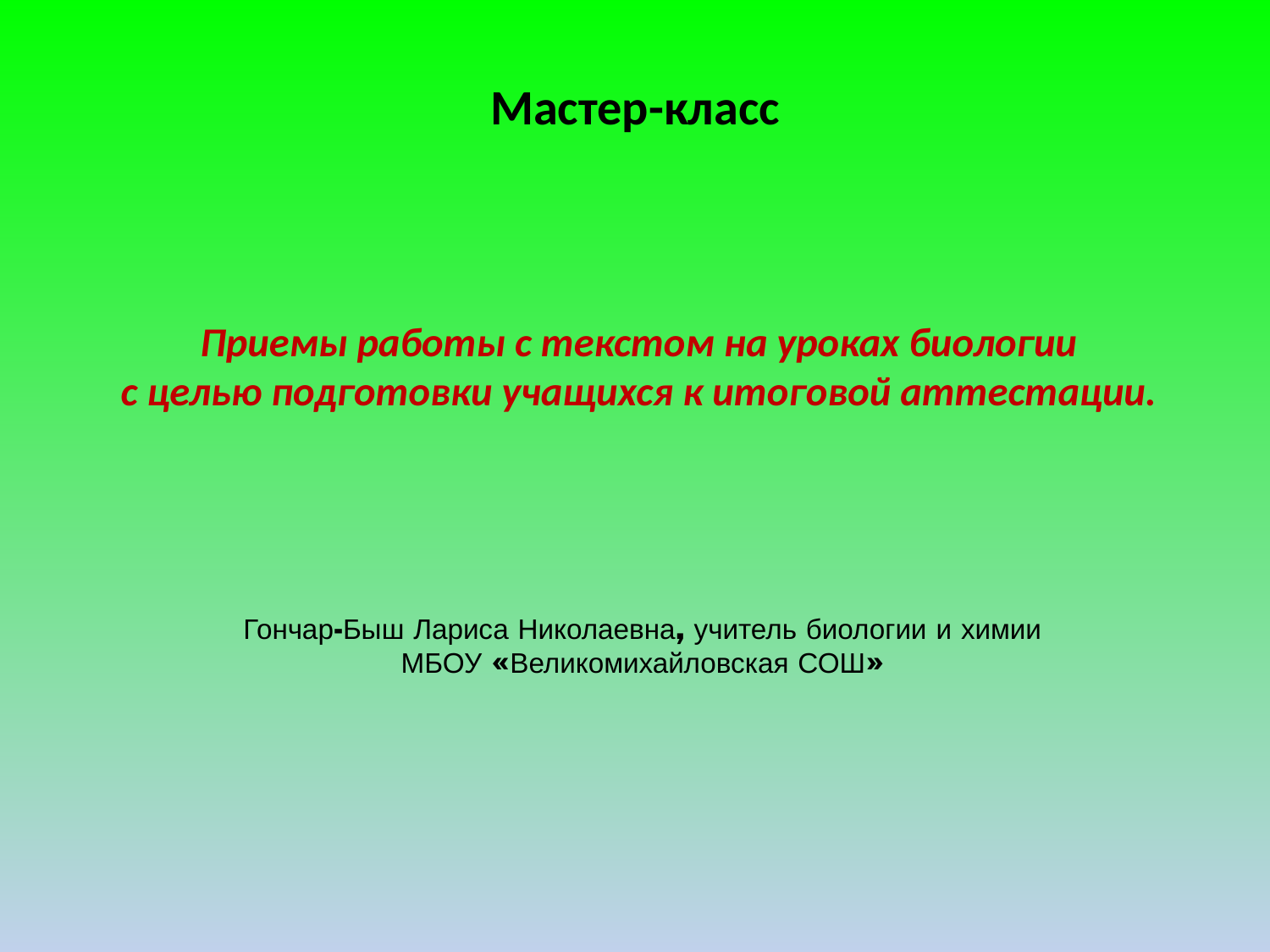

Мастер-класс
# Приемы работы с текстом на уроках биологии с целью подготовки учащихся к итоговой аттестации.
Гончар-Быш Лариса Николаевна, учитель биологии и химии МБОУ «Великомихайловская СОШ»